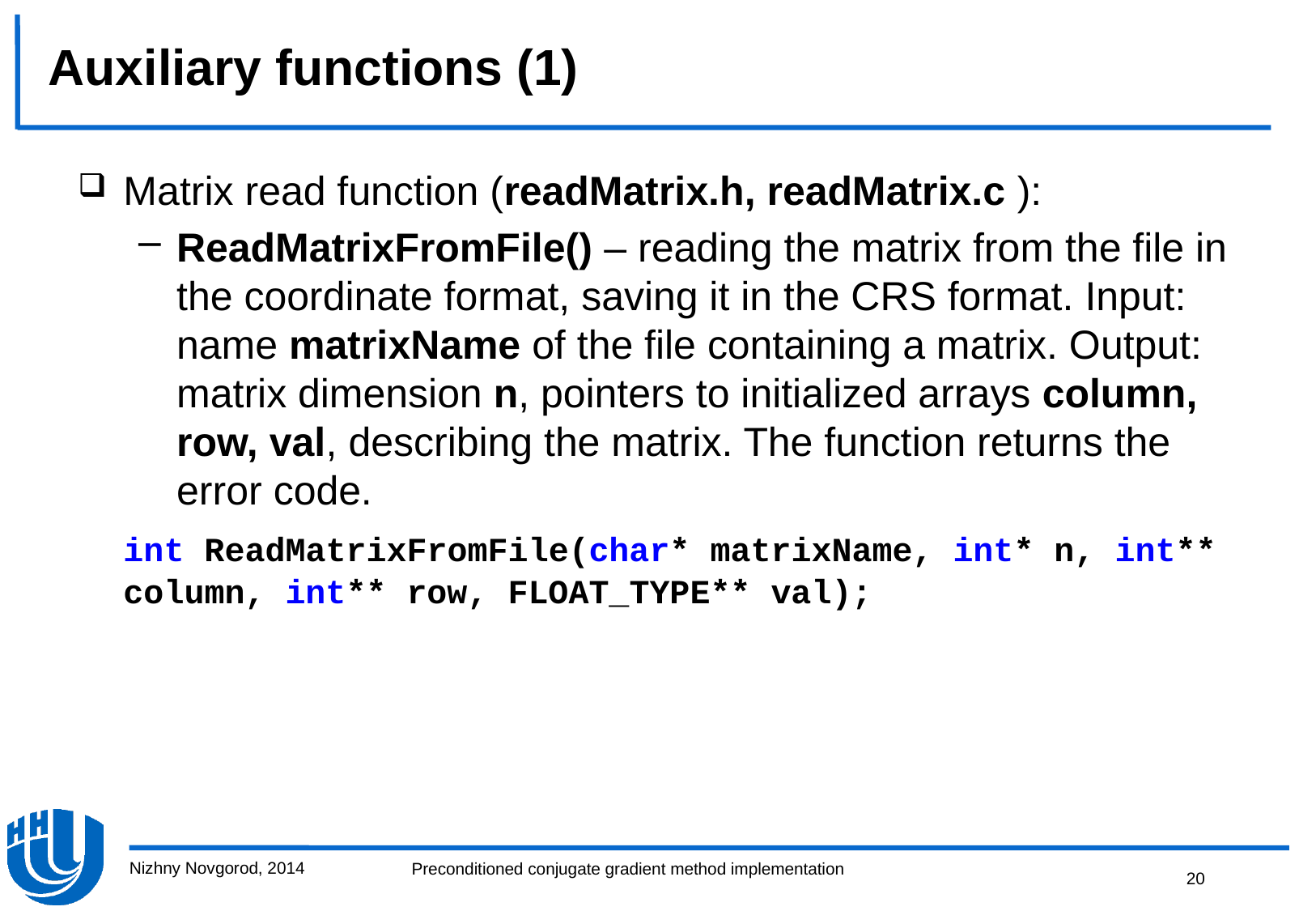

# Auxiliary functions (1)
Matrix read function (readMatrix.h, readMatrix.с ):
ReadMatrixFromFile() – reading the matrix from the file in the coordinate format, saving it in the CRS format. Input: name matrixName of the file containing a matrix. Output: matrix dimension n, pointers to initialized arrays column, row, val, describing the matrix. The function returns the error code.
	int ReadMatrixFromFile(char* matrixName, int* n, int** column, int** row, FLOAT_TYPE** val);

Nizhny Novgorod, 2014
20
Preconditioned conjugate gradient method implementation